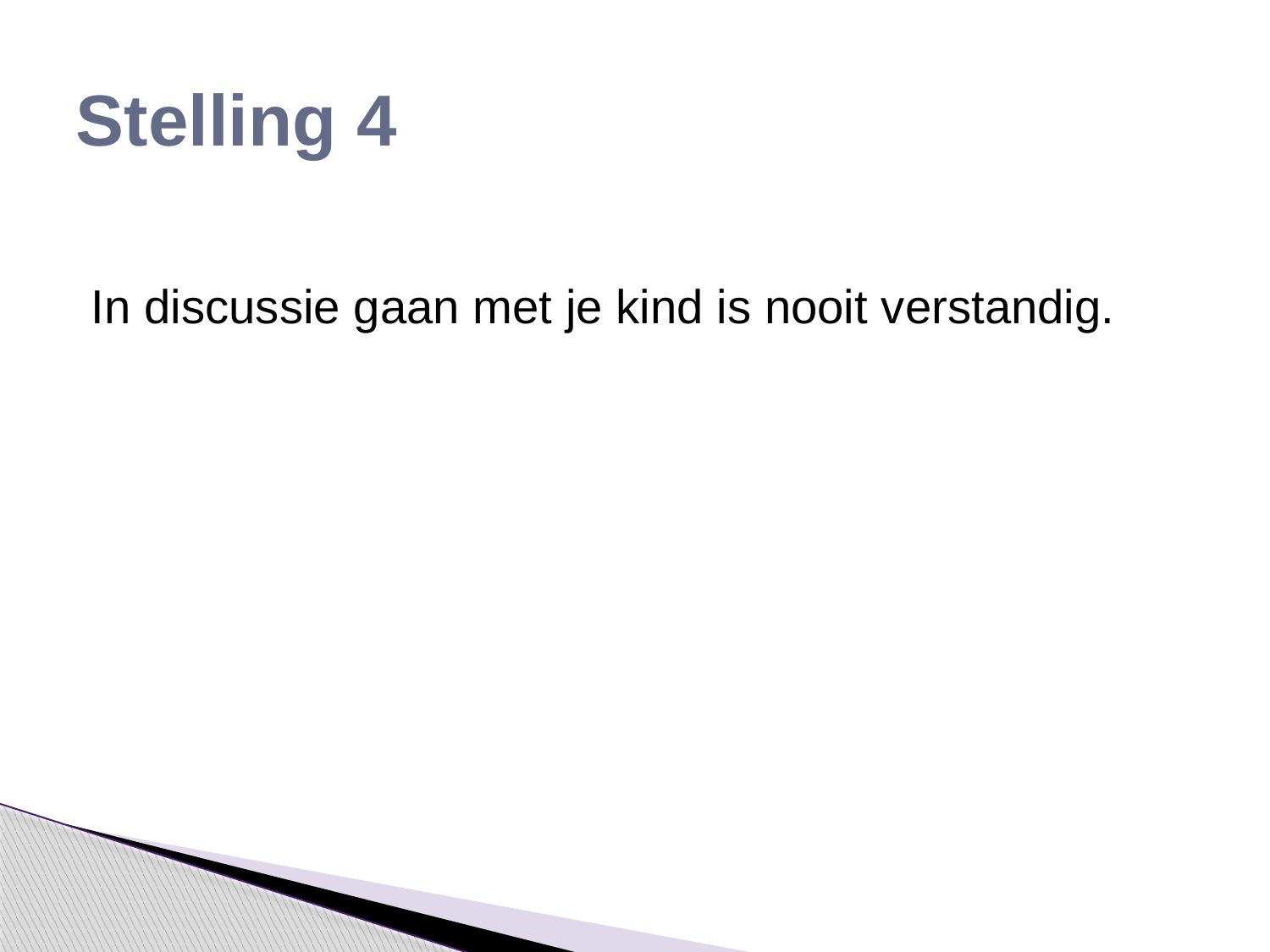

# Stelling 4

In discussie gaan met je kind is nooit verstandig.